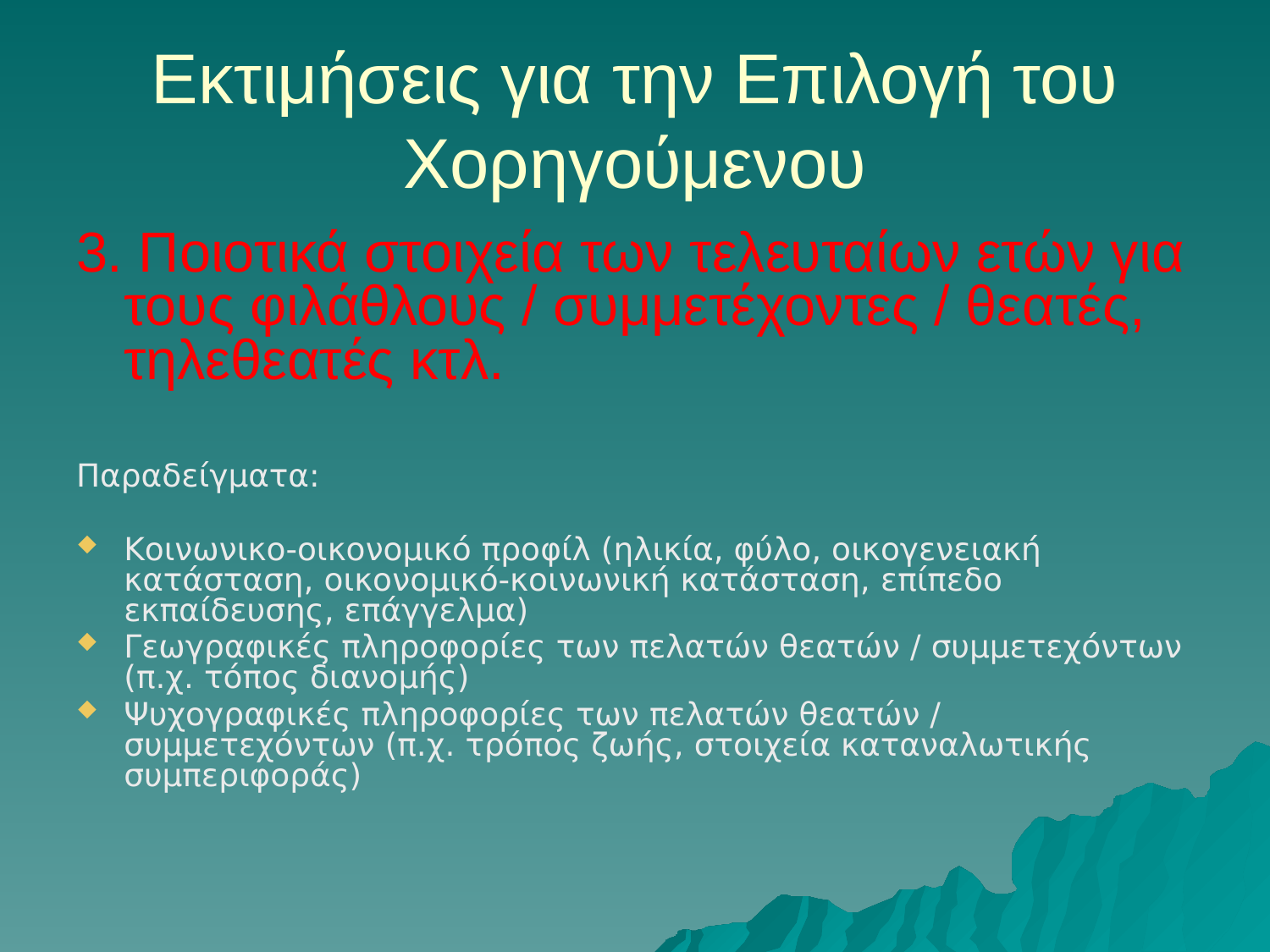

# Εκτιμήσεις για την Επιλογή του Χορηγούμενου
3. Ποιοτικά στοιχεία των τελευταίων ετών για τους φιλάθλους / συμμετέχοντες / θεατές, τηλεθεατές κτλ.

Παραδείγματα:

Κοινωνικο-οικονομικό προφίλ (ηλικία, φύλο, οικογενειακή κατάσταση, οικονομικό-κοινωνική κατάσταση, επίπεδο εκπαίδευσης, επάγγελμα)
Γεωγραφικές πληροφορίες των πελατών θεατών / συμμετεχόντων (π.χ. τόπος διανομής)
Ψυχογραφικές πληροφορίες των πελατών θεατών / συμμετεχόντων (π.χ. τρόπος ζωής, στοιχεία καταναλωτικής συμπεριφοράς)